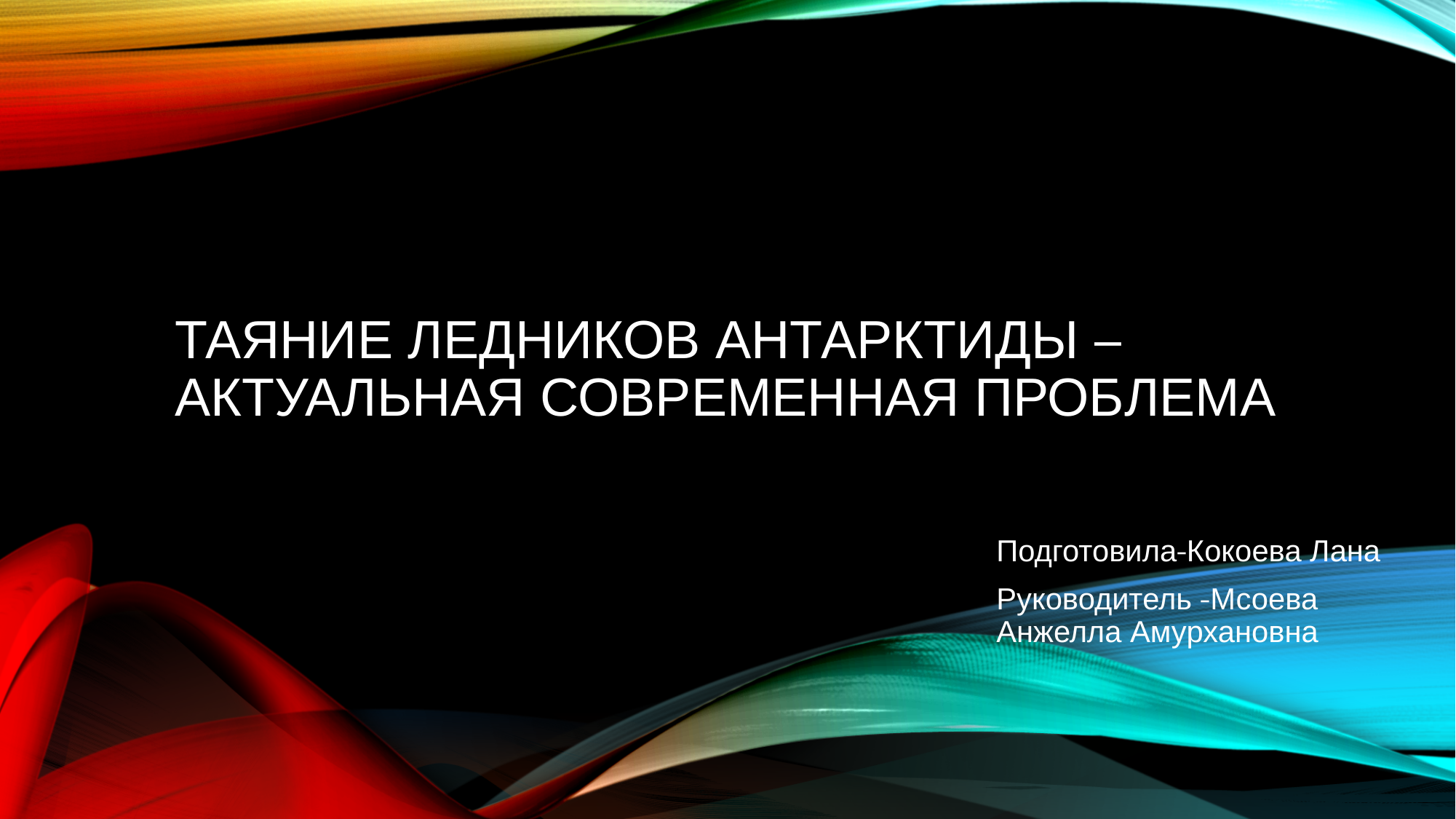

# Таяние ледников Антарктиды – актуальная современная проблема
Подготовила-Кокоева Лана
Руководитель -Мсоева Анжелла Амурхановна